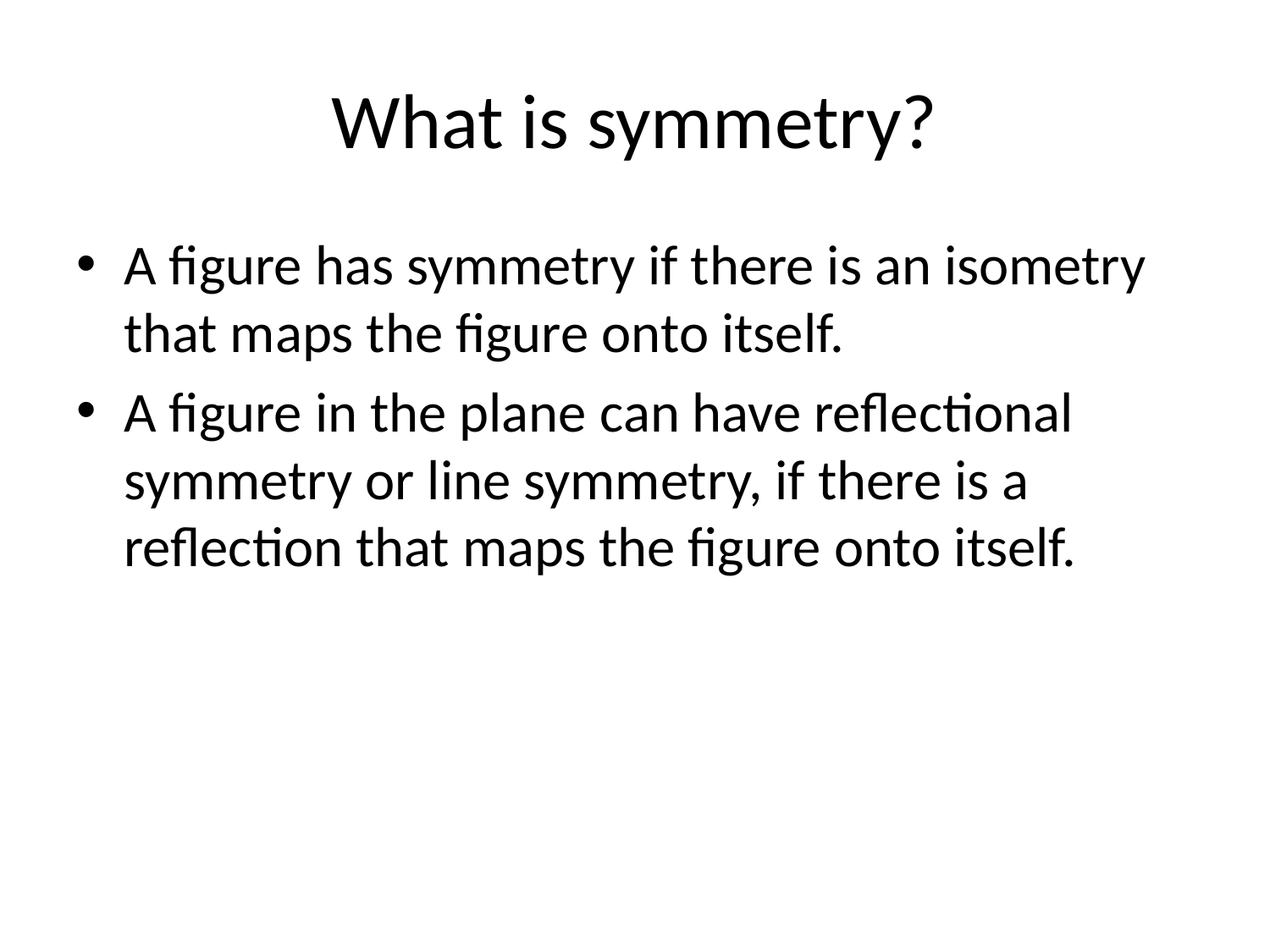

# What is symmetry?
A figure has symmetry if there is an isometry that maps the figure onto itself.
A figure in the plane can have reflectional symmetry or line symmetry, if there is a reflection that maps the figure onto itself.